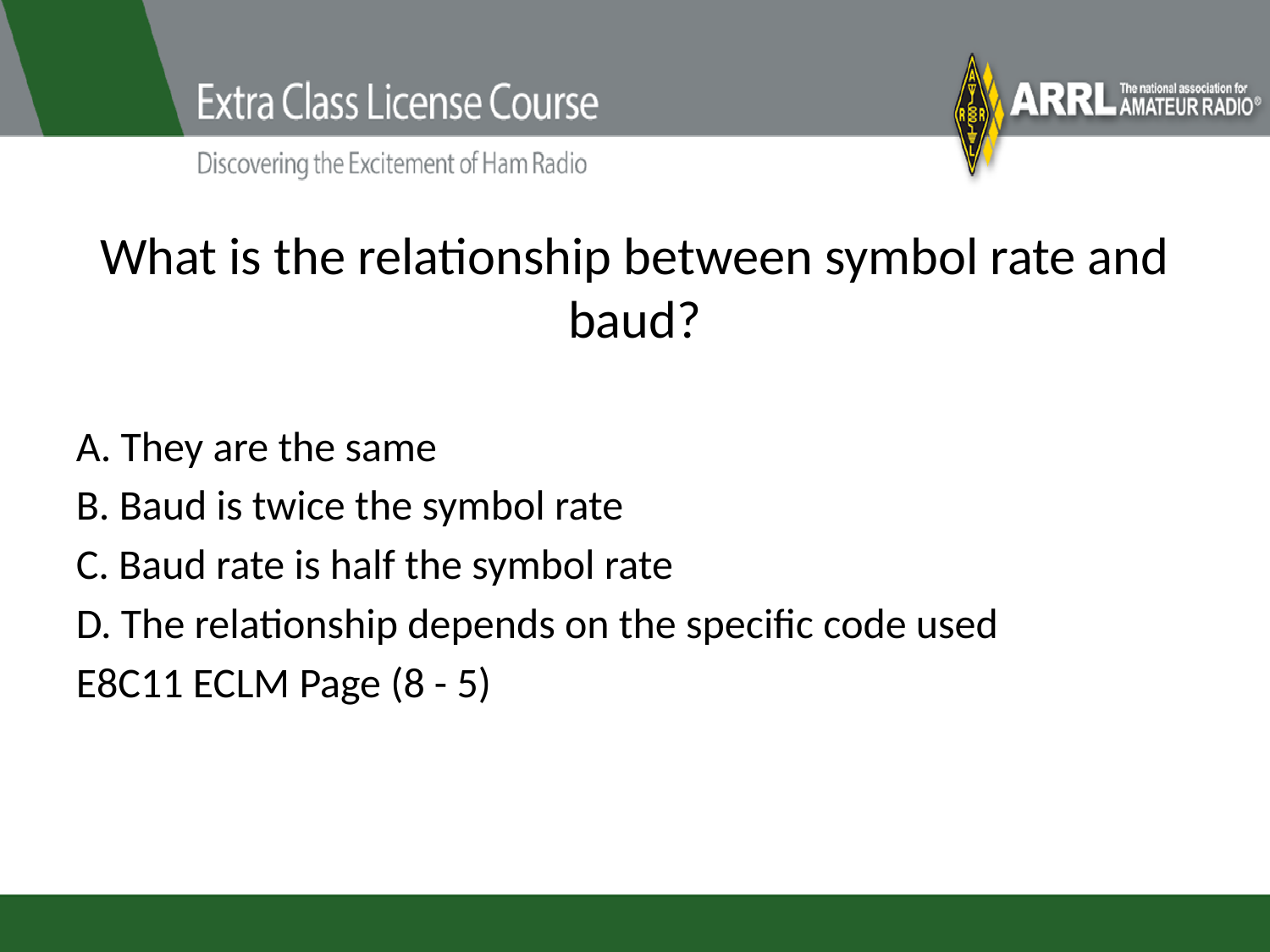

# What is the relationship between symbol rate and baud?
A. They are the same
B. Baud is twice the symbol rate
C. Baud rate is half the symbol rate
D. The relationship depends on the specific code used
E8C11 ECLM Page (8 - 5)